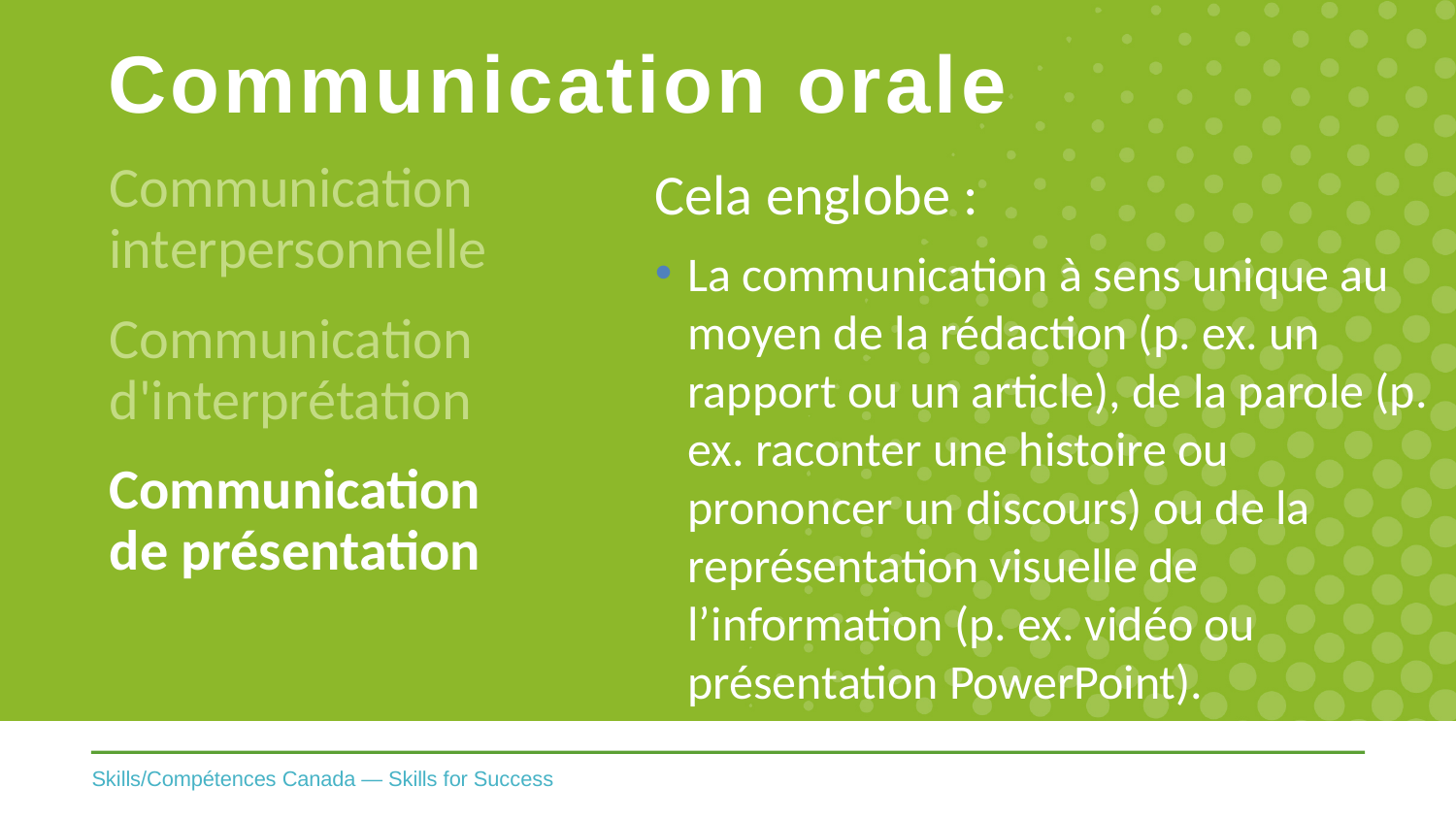

# Communication orale
Communication
interpersonnelle
Communication
d'interprétation
Communication
de présentation

Cela englobe :
La communication à sens unique au moyen de la rédaction (p. ex. un rapport ou un article), de la parole (p. ex. raconter une histoire ou prononcer un discours) ou de la représentation visuelle de l’information (p. ex. vidéo ou présentation PowerPoint).